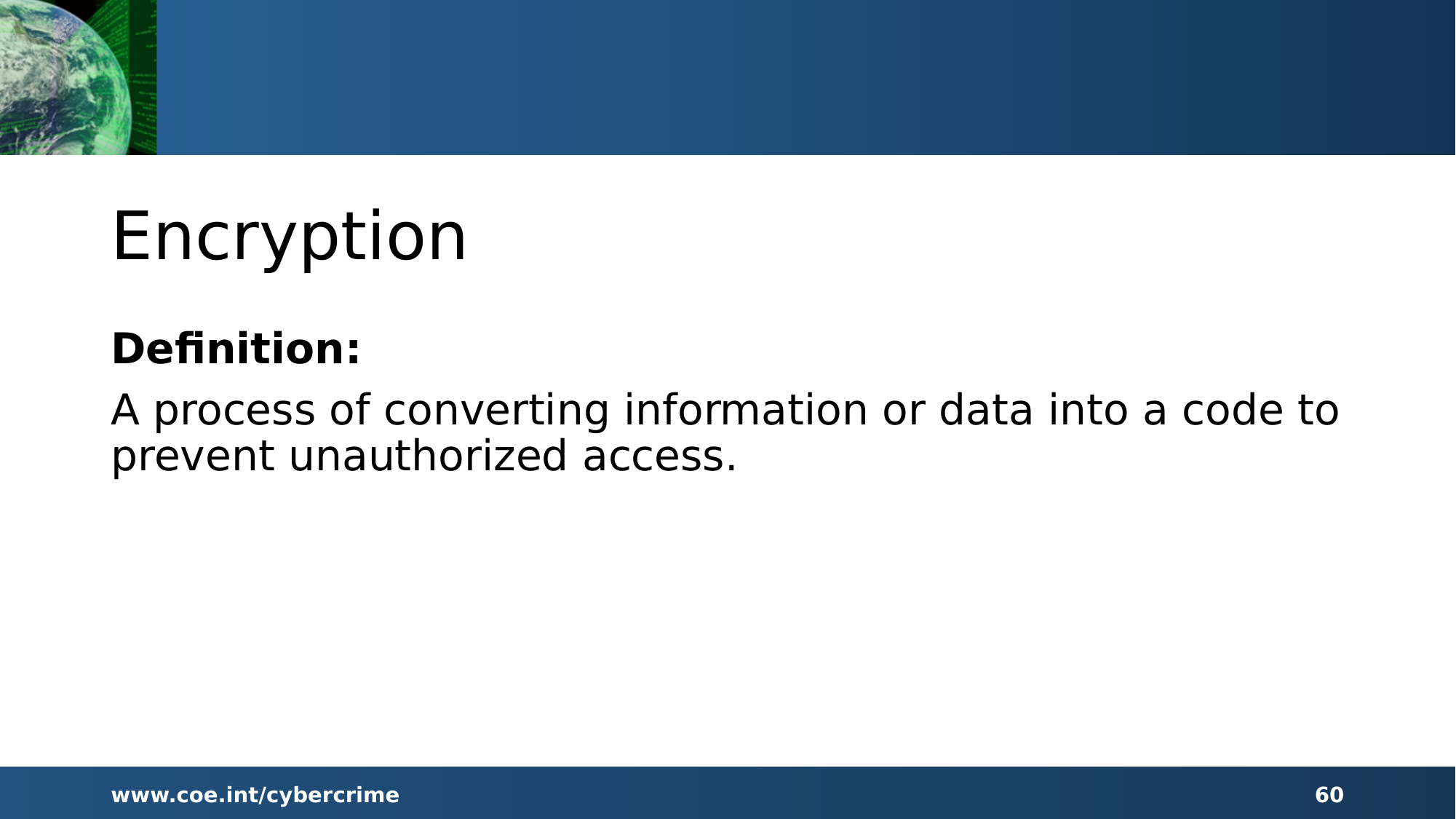

# Encryption
Definition:
A process of converting information or data into a code to prevent unauthorized access.

www.coe.int/cybercrime
60